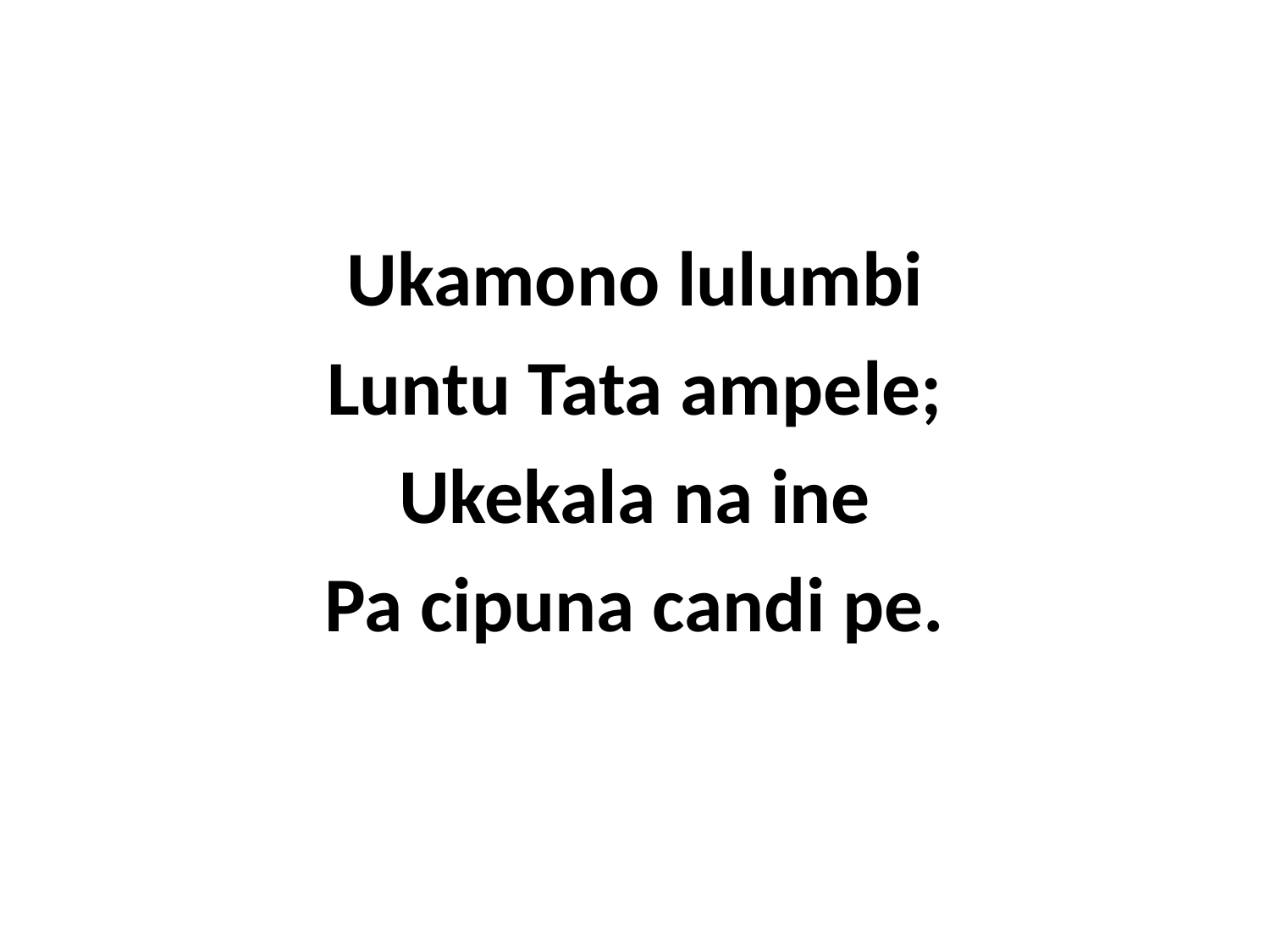

Ukamono lulumbi
Luntu Tata ampele;
Ukekala na ine
Pa cipuna candi pe.